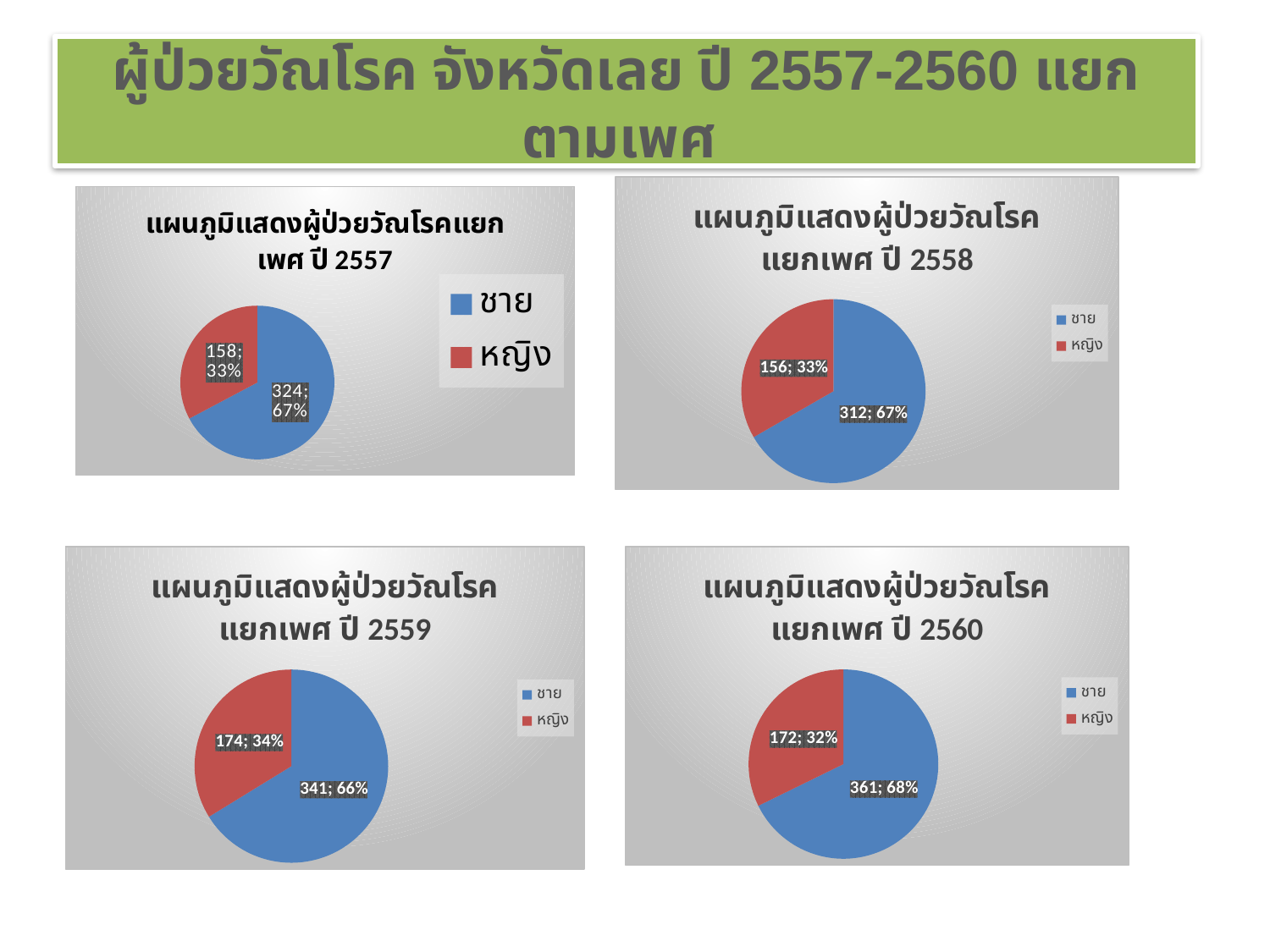

# ผู้ป่วยวัณโรค จังหวัดเลย ปี 2557-2560 แยกตามเพศ

### Chart: แผนภูมิแสดงผู้ป่วยวัณโรคแยกเพศ ปี 2558

| Category |  |
|---|---|
| ชาย | 312.0 |
| หญิง | 156.0 |

[unsupported chart]

### Chart: แผนภูมิแสดงผู้ป่วยวัณโรคแยกเพศ ปี 2559

| Category |  |
|---|---|
| ชาย | 341.0 |
| หญิง | 174.0 |

### Chart: แผนภูมิแสดงผู้ป่วยวัณโรคแยกเพศ ปี 2560

| Category |  |
|---|---|
| ชาย | 361.0 |
| หญิง | 172.0 |